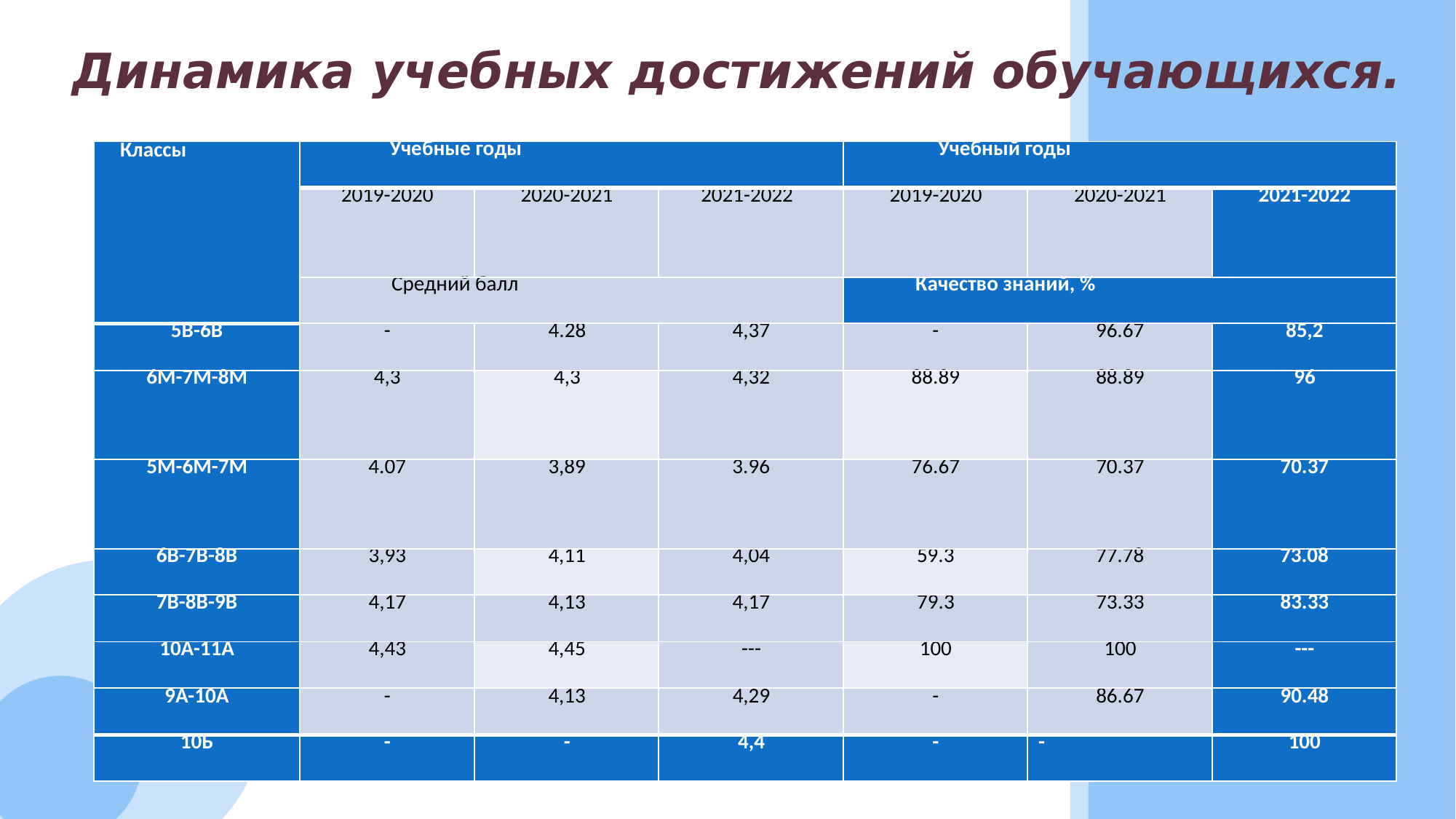

Динамика учебных достижений обучающихся.
| Классы | Учебные годы |  |  | Учебный годы |  |  |
| --- | --- | --- | --- | --- | --- | --- |
|  | 2019-2020 | 2020-2021 | 2021-2022 | 2019-2020 | 2020-2021 | 2021-2022 |
|  | Средний балл |  |  | Качество знаний, % |  |  |
| 5В-6В | - | 4.28 | 4,37 | - | 96.67 | 85,2 |
| 6М-7М-8М | 4,3 | 4,3 | 4,32 | 88.89 | 88.89 | 96 |
| 5М-6М-7М | 4.07 | 3,89 | 3.96 | 76.67 | 70.37 | 70.37 |
| 6В-7В-8В | 3,93 | 4,11 | 4,04 | 59.3 | 77.78 | 73.08 |
| 7В-8В-9В | 4,17 | 4,13 | 4,17 | 79.3 | 73.33 | 83.33 |
| 10А-11А | 4,43 | 4,45 | --- | 100 | 100 | --- |
| 9А-10А | - | 4,13 | 4,29 | - | 86.67 | 90.48 |
| 10Б | - | - | 4,4 | - | - | 100 |